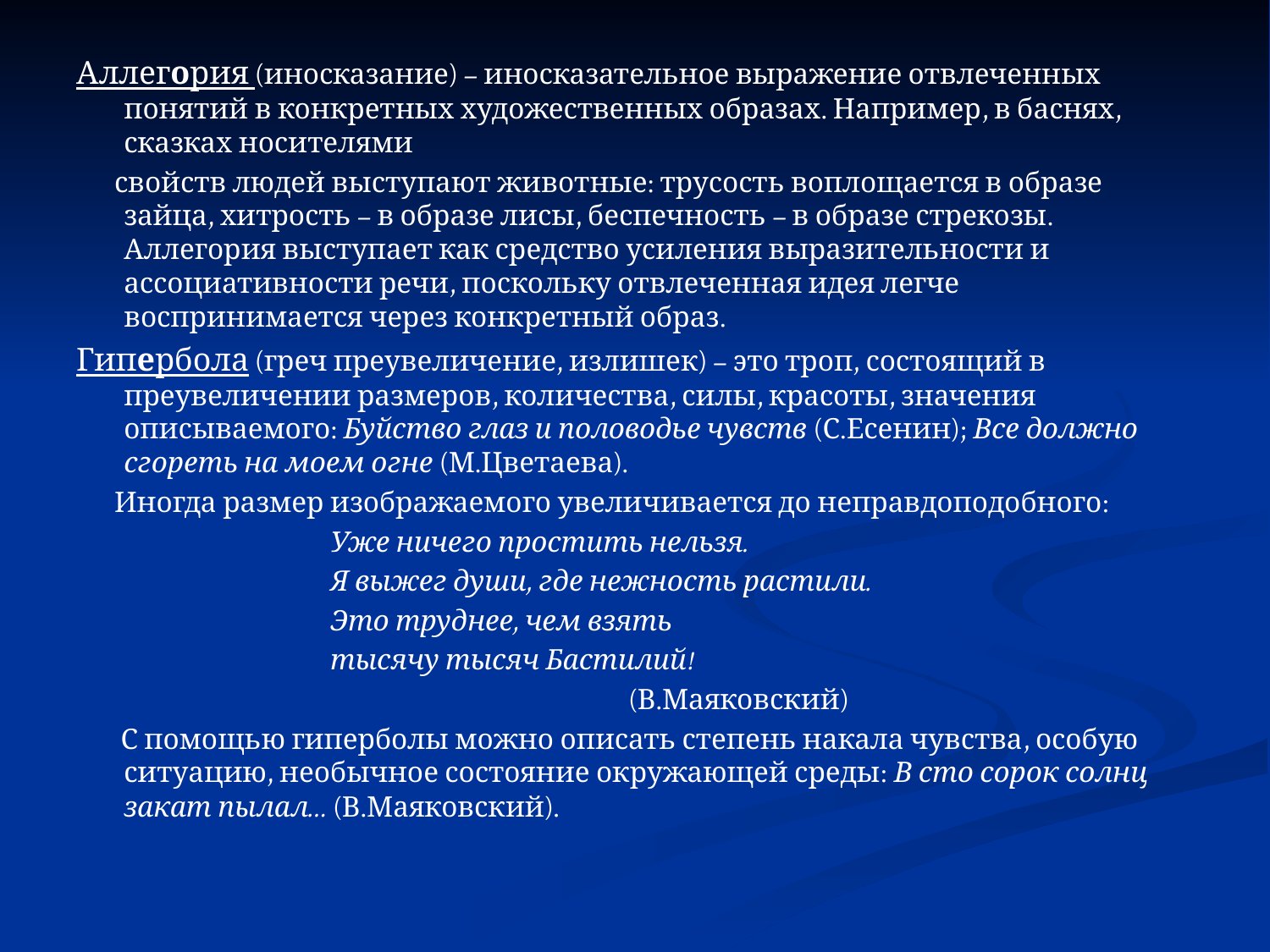

Аллегория (иносказание) – иносказательное выражение отвлеченных понятий в конкретных художественных образах. Например, в баснях, сказках носителями
      свойств людей выступают животные: трусость воплощается в образе зайца, хитрость – в образе лисы, беспечность – в образе стрекозы. Аллегория выступает как средство усиления выразительности и ассоциативности речи, поскольку отвлеченная идея легче воспринимается через конкретный образ.
Гипербола (греч преувеличение, излишек) – это троп, состоящий в преувеличении размеров, количества, силы, красоты, значения описываемого: Буйство глаз и половодье чувств (С.Есенин); Все должно сгореть на моем огне (М.Цветаева).
      Иногда размер изображаемого увеличивается до неправдоподобного:
                                        Уже ничего простить нельзя.
                                        Я выжег души, где нежность растили.
                                        Это труднее, чем взять
                                        тысячу тысяч Бастилий!
                                                                                       (В.Маяковский)
       С помощью гиперболы можно описать степень накала чувства, особую ситуацию, необычное состояние окружающей среды: В сто сорок солнц закат пылал… (В.Маяковский).